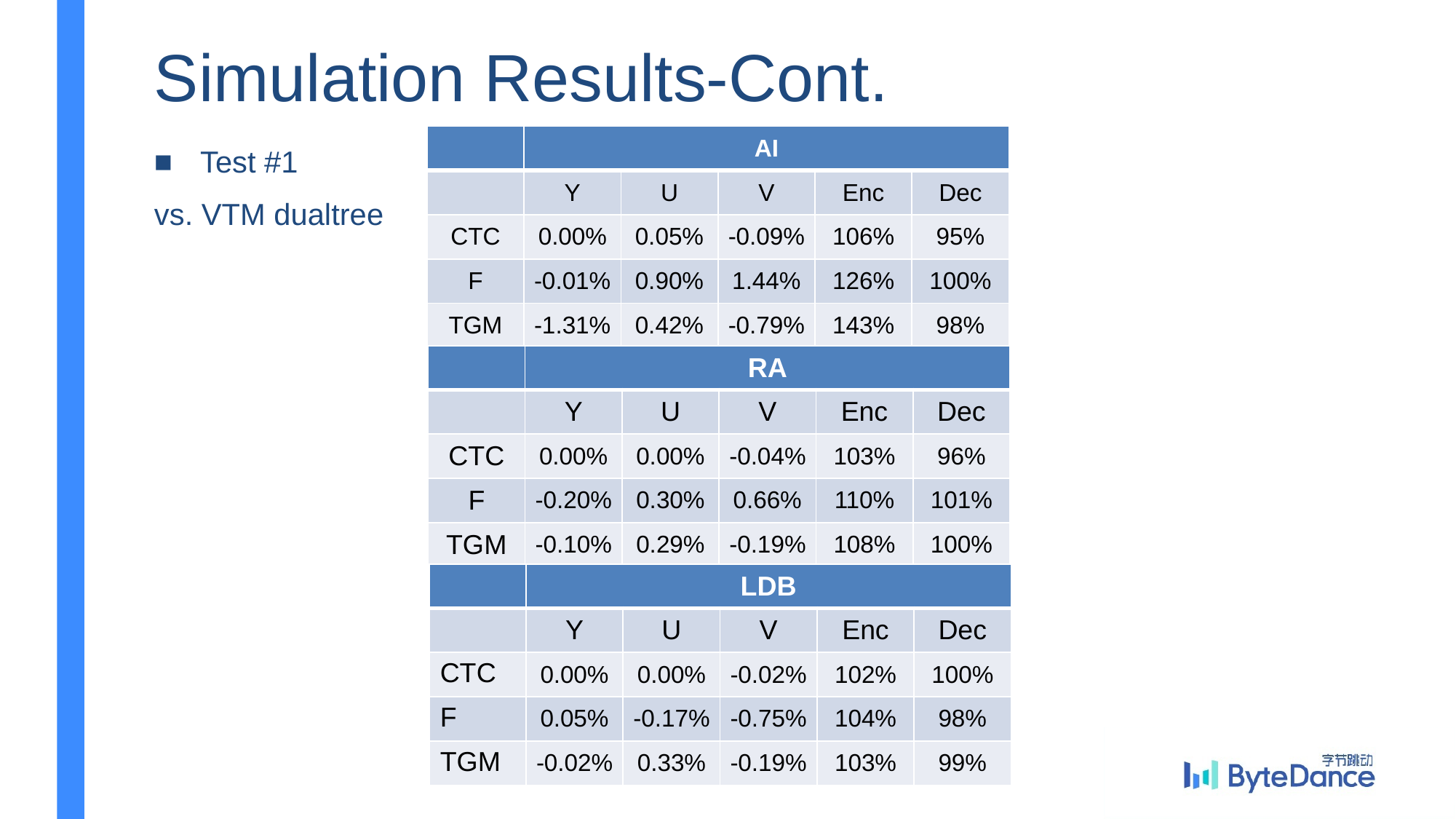

# Simulation Results-Cont.
|  | AI |  |  |  |  |
| --- | --- | --- | --- | --- | --- |
|  | Y | U | V | Enc | Dec |
| CTC | 0.00% | 0.05% | -0.09% | 106% | 95% |
| F | -0.01% | 0.90% | 1.44% | 126% | 100% |
| TGM | -1.31% | 0.42% | -0.79% | 143% | 98% |
Test #1
vs. VTM dualtree

|  | RA |  |  |  |  |
| --- | --- | --- | --- | --- | --- |
|  | Y | U | V | Enc | Dec |
| CTC | 0.00% | 0.00% | -0.04% | 103% | 96% |
| F | -0.20% | 0.30% | 0.66% | 110% | 101% |
| TGM | -0.10% | 0.29% | -0.19% | 108% | 100% |
|  | LDB |  |  |  |  |
| --- | --- | --- | --- | --- | --- |
|  | Y | U | V | Enc | Dec |
| CTC | 0.00% | 0.00% | -0.02% | 102% | 100% |
| F | 0.05% | -0.17% | -0.75% | 104% | 98% |
| TGM | -0.02% | 0.33% | -0.19% | 103% | 99% |